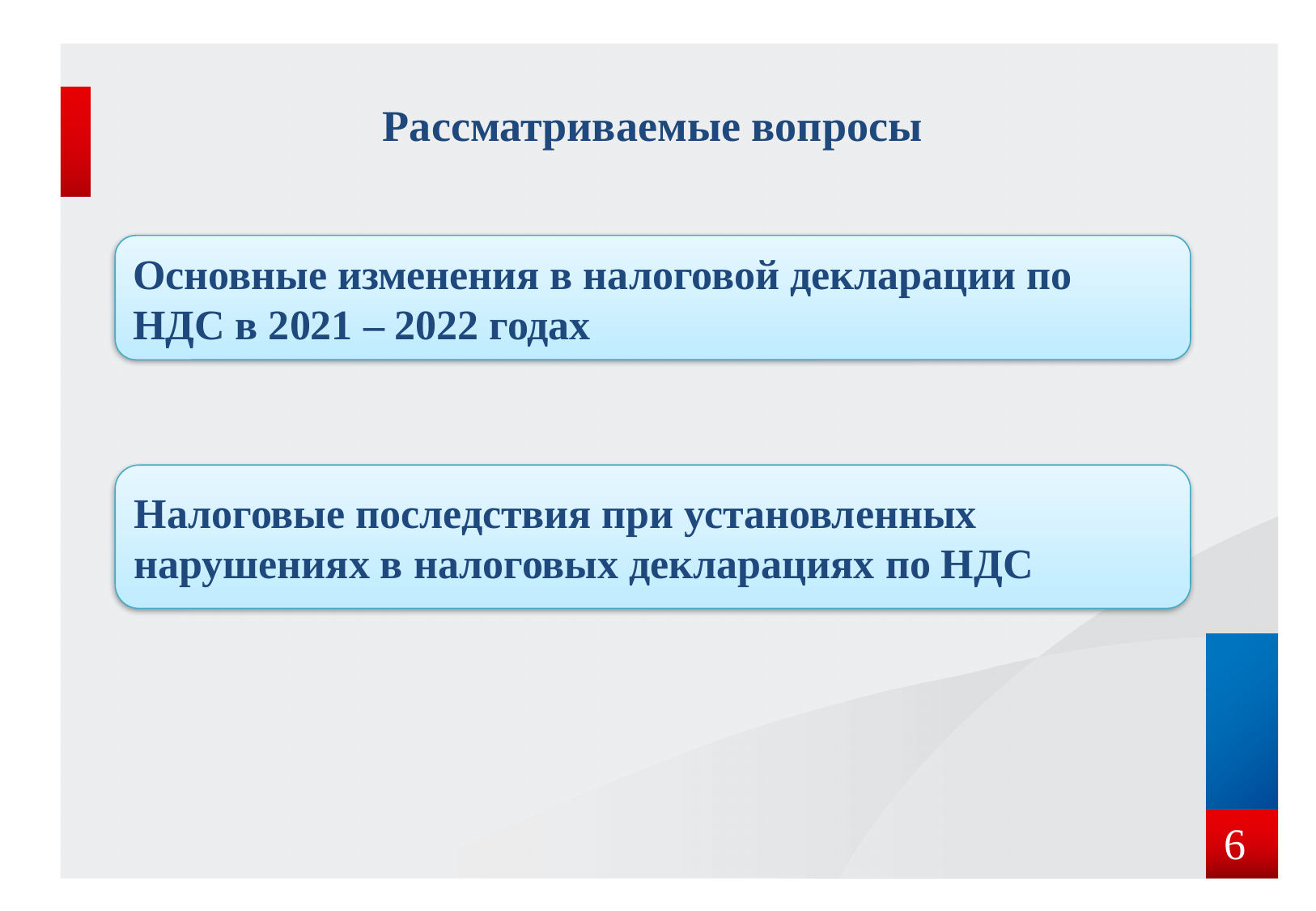

Рассматриваемые вопросы
Основные изменения в налоговой декларации по НДС в 2021 – 2022 годах
Налоговые последствия при установленных нарушениях в налоговых декларациях по НДС
6